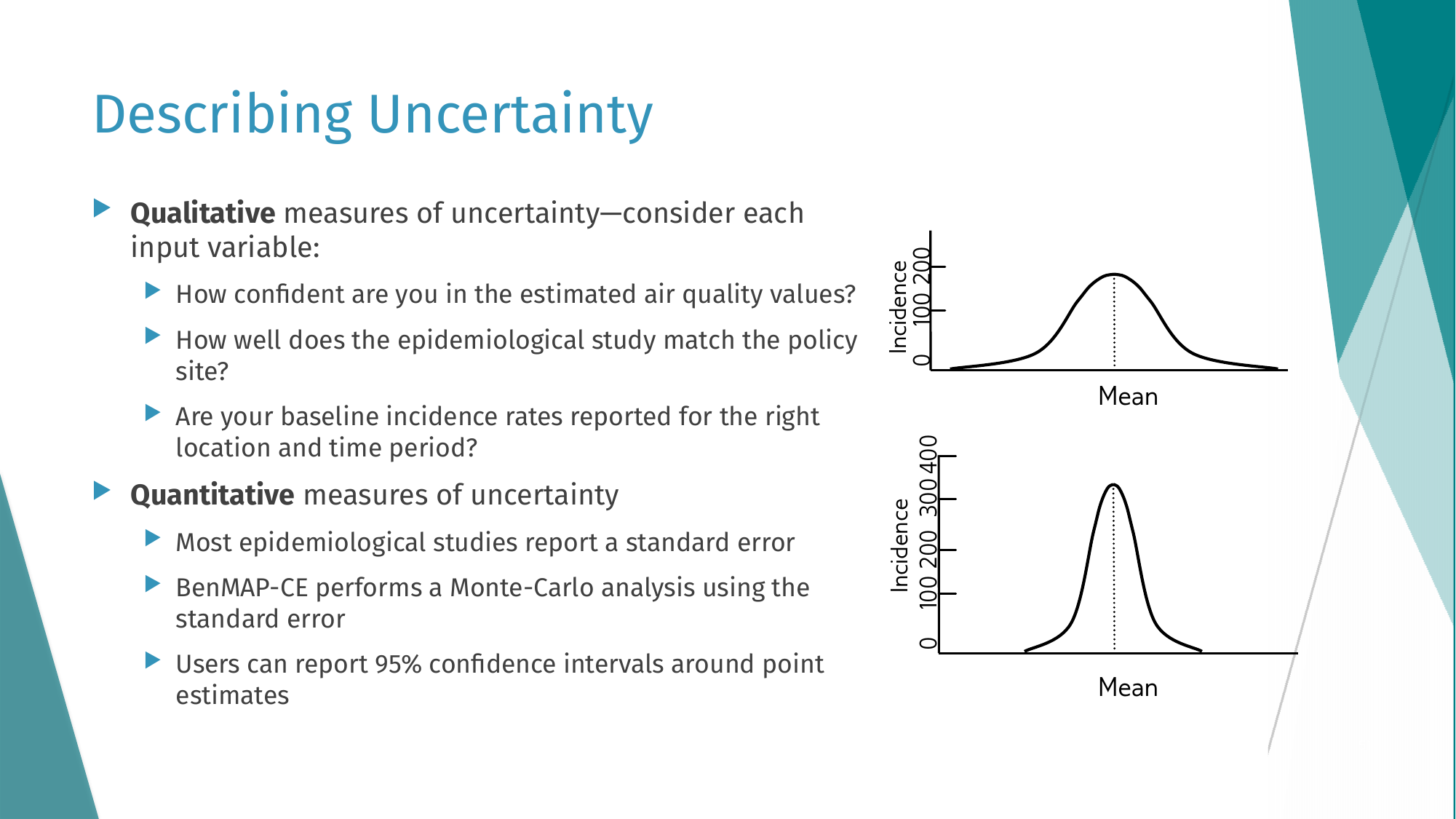

# Describing Uncertainty
Qualitative measures of uncertainty—consider each input variable:
How confident are you in the estimated air quality values?
How well does the epidemiological study match the policy site?
Are your baseline incidence rates reported for the right location and time period?
Quantitative measures of uncertainty
Most epidemiological studies report a standard error
BenMAP-CE performs a Monte-Carlo analysis using the standard error
Users can report 95% confidence intervals around point estimates

200
Incidence
100
0
Mean
400
300
Incidence
200
100
0

Mean
51